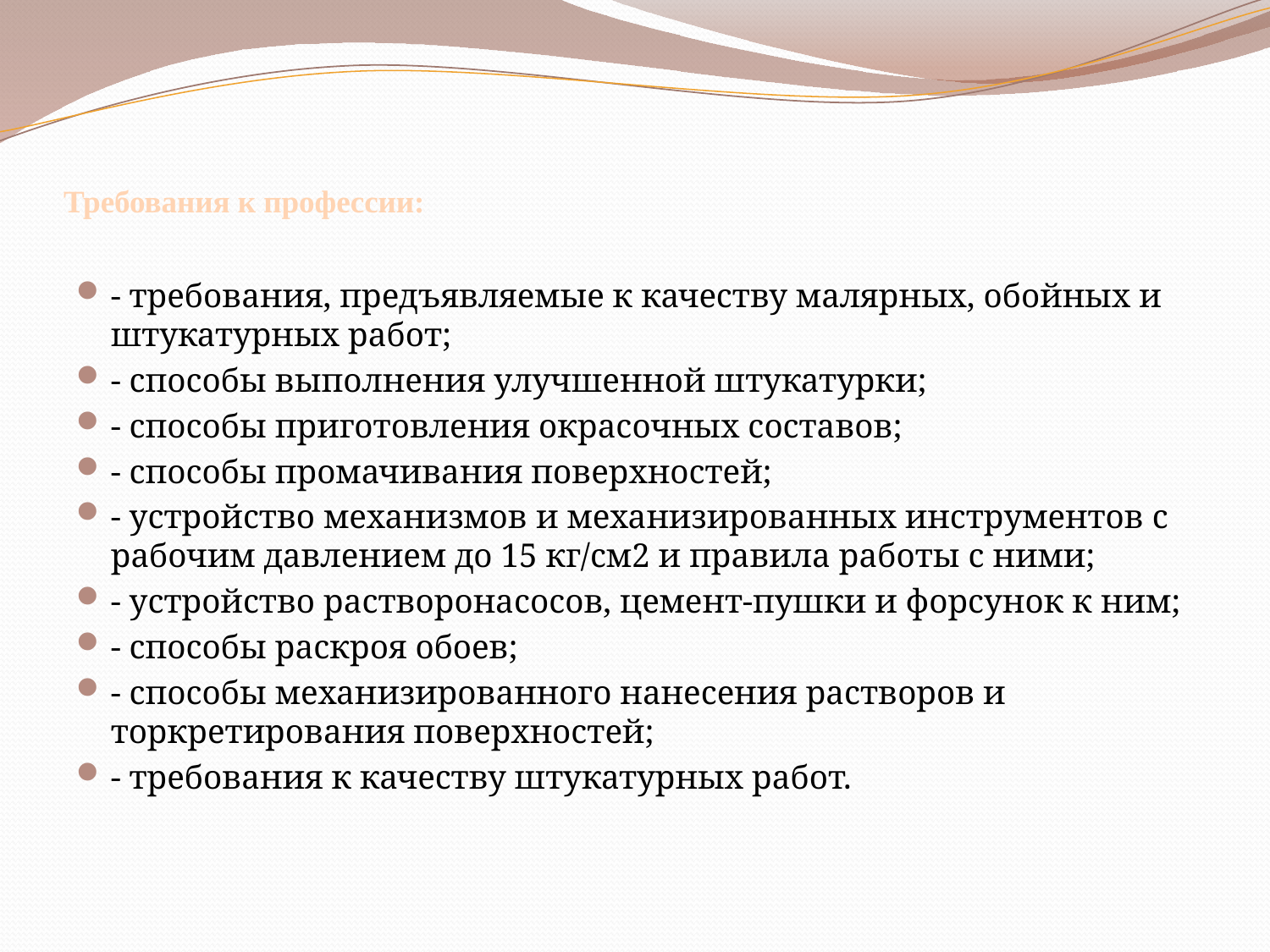

# Требования к профессии:
- требования, предъявляемые к качеству малярных, обойных и штукатурных работ;
- способы выполнения улучшенной штукатурки;
- способы приготовления окрасочных составов;
- способы промачивания поверхностей;
- устройство механизмов и механизированных инструментов с рабочим давлением до 15 кг/см2 и правила работы с ними;
- устройство растворонасосов, цемент-пушки и форсунок к ним;
- способы раскроя обоев;
- способы механизированного нанесения растворов и торкретирования поверхностей;
- требования к качеству штукатурных работ.